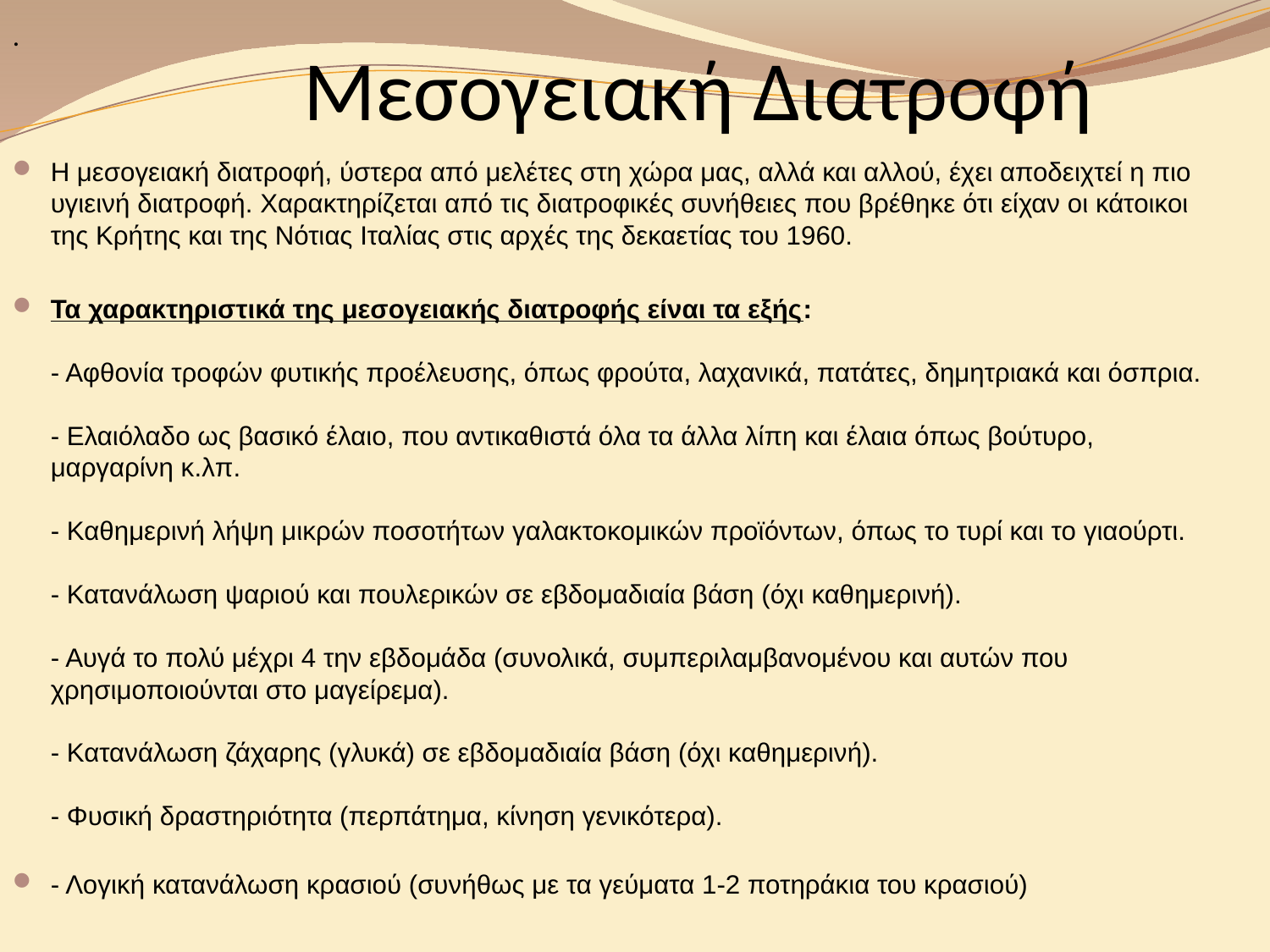

# Μεσογειακή Διατροφή
.

Η μεσογειακή διατροφή, ύστερα από μελέτες στη χώρα μας, αλλά και αλλού, έχει αποδειχτεί η πιο υγιεινή διατροφή. Χαρακτηρίζεται από τις διατροφικές συνήθειες που βρέθηκε ότι είχαν οι κάτοικοι της Κρήτης και της Νότιας Ιταλίας στις αρχές της δεκαετίας του 1960.

Τα χαρακτηριστικά της μεσογειακής διατροφής είναι τα εξής:
- Αφθονία τροφών φυτικής προέλευσης, όπως φρούτα, λαχανικά, πατάτες, δημητριακά και όσπρια.
- Ελαιόλαδο ως βασικό έλαιο, που αντικαθιστά όλα τα άλλα λίπη και έλαια όπως βούτυρο, μαργαρίνη κ.λπ.
- Καθημερινή λήψη μικρών ποσοτήτων γαλακτοκομικών προϊόντων, όπως το τυρί και το γιαούρτι.
- Κατανάλωση ψαριού και πουλερικών σε εβδομαδιαία βάση (όχι καθημερινή).
- Αυγά το πολύ μέχρι 4 την εβδομάδα (συνολικά, συμπεριλαμβανομένου και αυτών που χρησιμοποιούνται στο μαγείρεμα).
- Κατανάλωση ζάχαρης (γλυκά) σε εβδομαδιαία βάση (όχι καθημερινή).
- Φυσική δραστηριότητα (περπάτημα, κίνηση γενικότερα).
- Λογική κατανάλωση κρασιού (συνήθως με τα γεύματα 1-2 ποτηράκια του κρασιού)